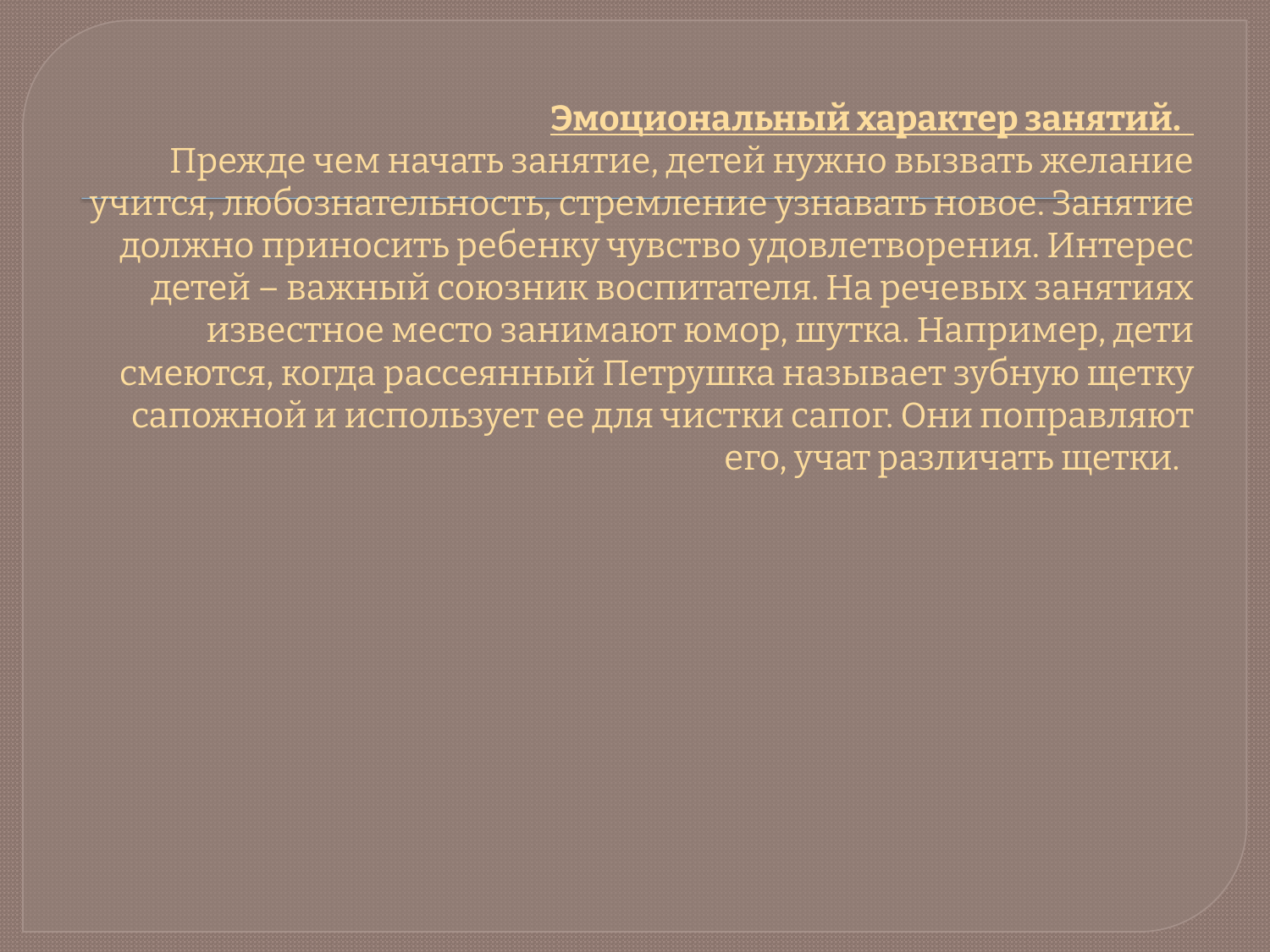

# Эмоциональный характер занятий. Прежде чем начать занятие, детей нужно вызвать желание учится, любознательность, стремление узнавать новое. Занятие должно приносить ребенку чувство удовлетворения. Интерес детей – важный союзник воспитателя. На речевых занятиях известное место занимают юмор, шутка. Например, дети смеются, когда рассеянный Петрушка называет зубную щетку сапожной и использует ее для чистки сапог. Они поправляют его, учат различать щетки.